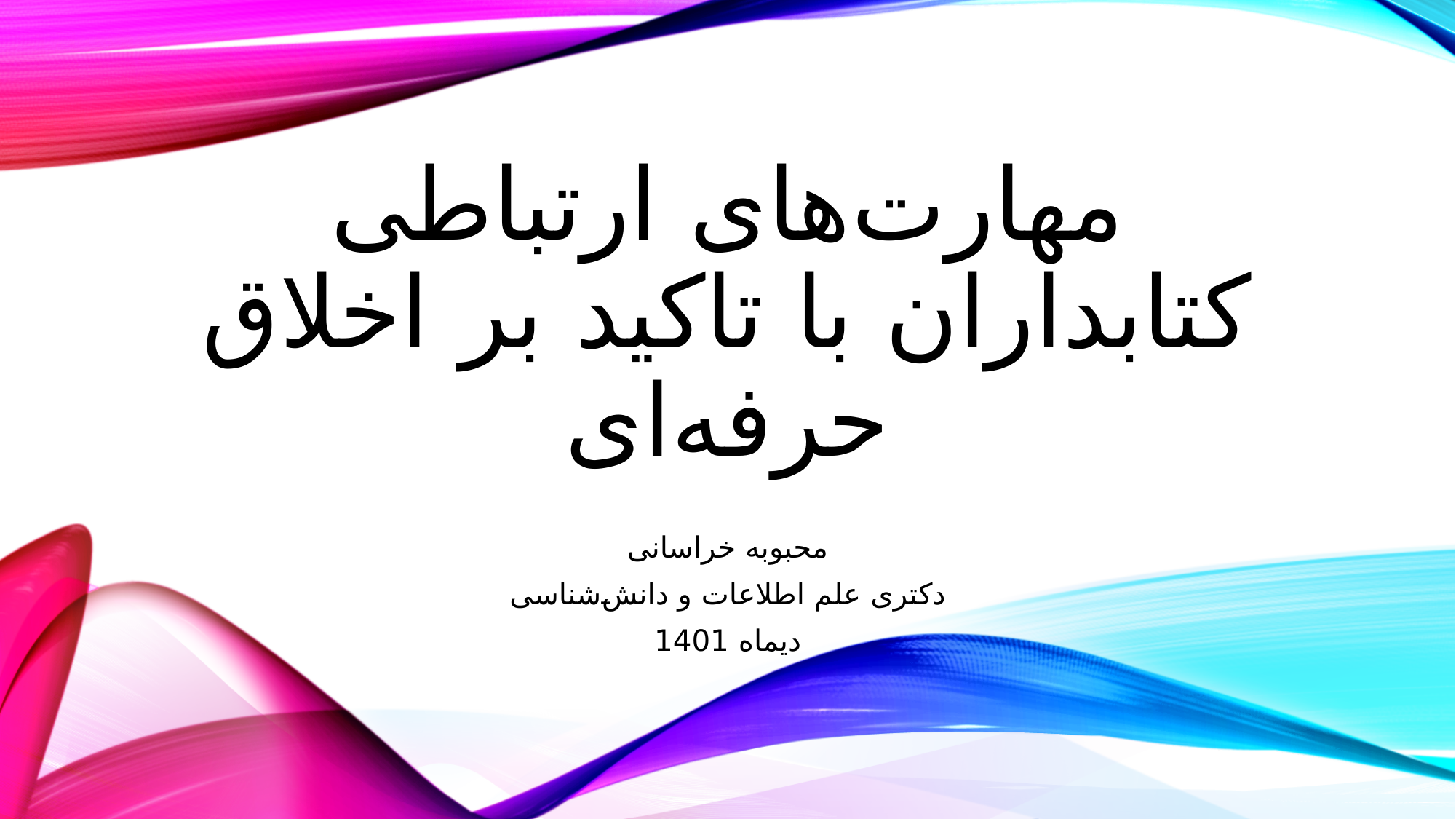

# مهارت‌های ارتباطی کتابداران با تاکید بر اخلاق حرفه‌ای
محبوبه خراسانی
دکتری علم اطلاعات و دانش‌شناسی
دیماه 1401